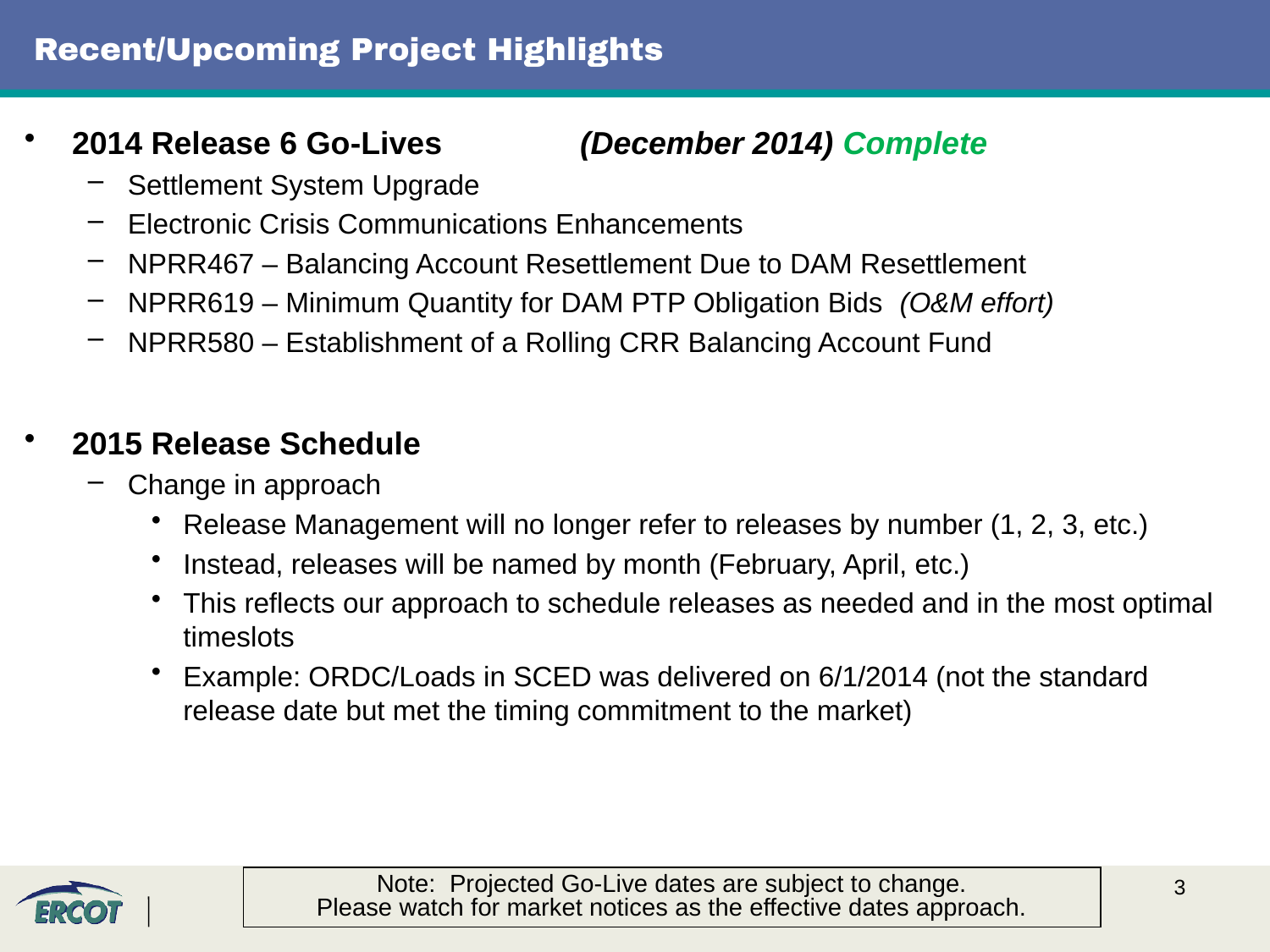

# Recent/Upcoming Project Highlights
2014 Release 6 Go-Lives		(December 2014)	 Complete
Settlement System Upgrade
Electronic Crisis Communications Enhancements
NPRR467 – Balancing Account Resettlement Due to DAM Resettlement
NPRR619 – Minimum Quantity for DAM PTP Obligation Bids  (O&M effort)
NPRR580 – Establishment of a Rolling CRR Balancing Account Fund

2015 Release Schedule
Change in approach
Release Management will no longer refer to releases by number (1, 2, 3, etc.)
Instead, releases will be named by month (February, April, etc.)
This reflects our approach to schedule releases as needed and in the most optimal timeslots
Example: ORDC/Loads in SCED was delivered on 6/1/2014 (not the standard release date but met the timing commitment to the market)
Note:  Projected Go-Live dates are subject to change.
Please watch for market notices as the effective dates approach.